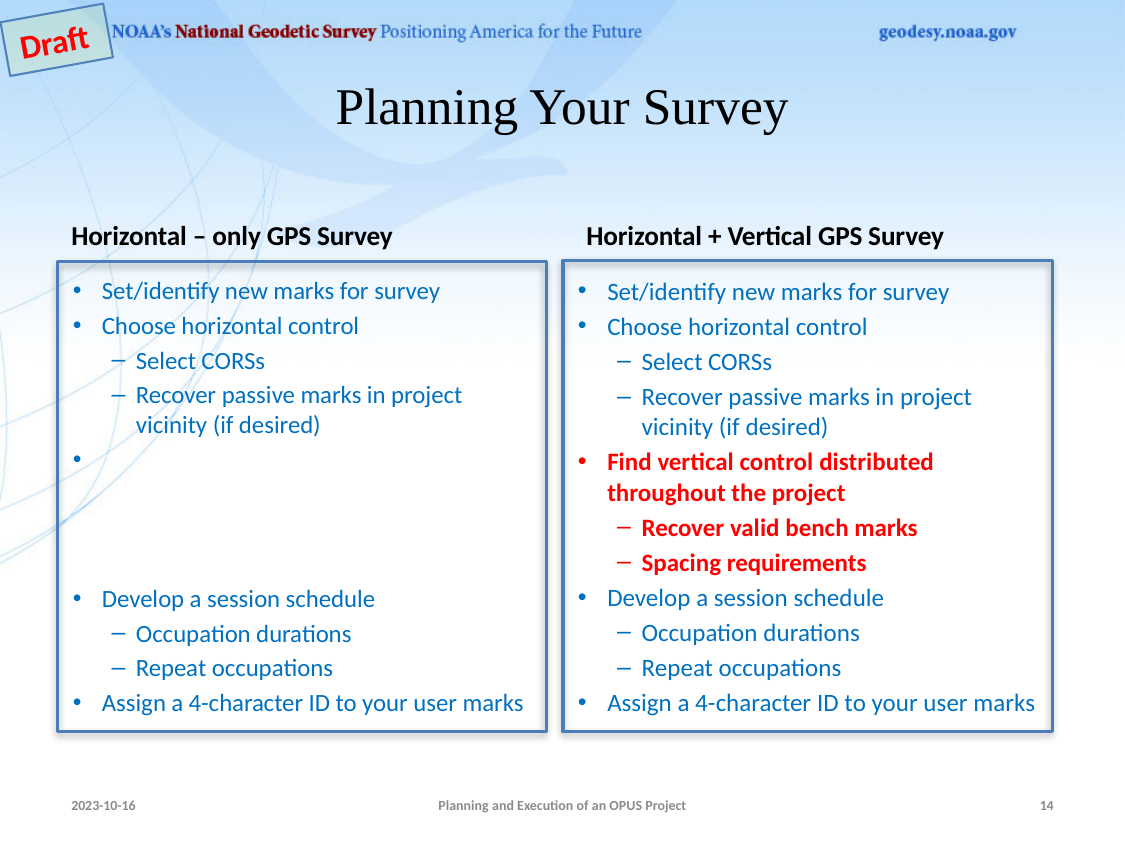

Draft
# Planning Your Survey
Horizontal – only GPS Survey
Horizontal + Vertical GPS Survey

Set/identify new marks for survey
Choose horizontal control
Select CORSs
Recover passive marks in project vicinity (if desired)

Develop a session schedule
Occupation durations
Repeat occupations
Assign a 4-character ID to your user marks

Set/identify new marks for survey
Choose horizontal control
Select CORSs
Recover passive marks in project vicinity (if desired)
Find vertical control distributed throughout the project
Recover valid bench marks
Spacing requirements
Develop a session schedule
Occupation durations
Repeat occupations
Assign a 4-character ID to your user marks
2023-10-16
Planning and Execution of an OPUS Project
14